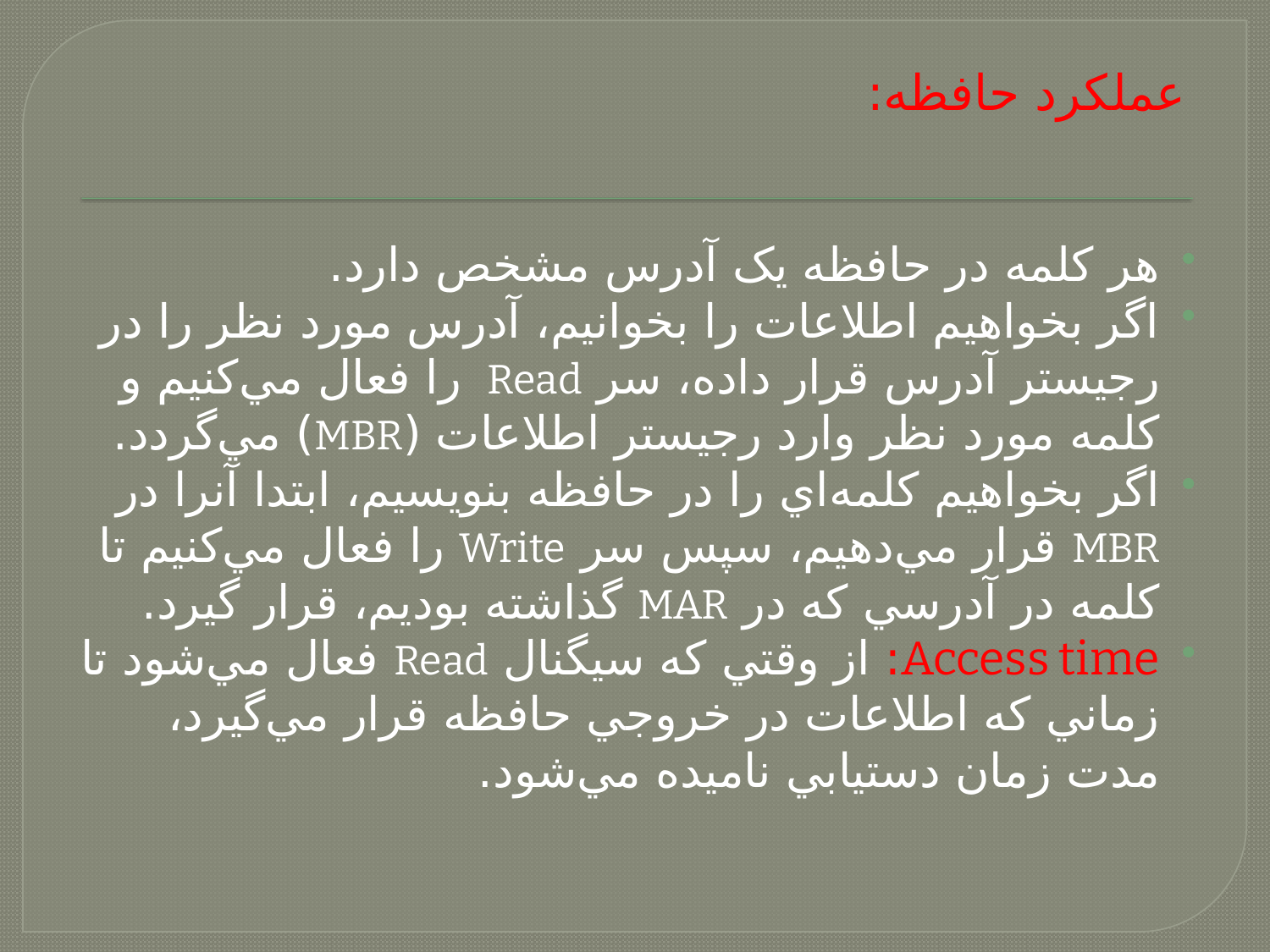

# عملکرد حافظه:
هر کلمه در حافظه يک آدرس مشخص دارد.
اگر بخواهيم اطلاعات را بخوانيم، آدرس مورد نظر را در رجيستر آدرس قرار داده، سر Read  را فعال مي‌کنيم و کلمه مورد نظر وارد رجيستر اطلاعات (MBR) مي‌گردد.
اگر بخواهيم کلمه‌اي را در حافظه بنويسيم، ابتدا آنرا در MBR قرار مي‌دهيم، سپس سر Write را فعال مي‌کنيم تا کلمه در آدرسي که در MAR گذاشته بوديم، قرار ‌گيرد.
Access time: از وقتي که سيگنال Read فعال مي‌شود تا زماني که اطلاعات در خروجي حافظه قرار مي‌گيرد، مدت زمان دستيابي ناميده مي‌شود.